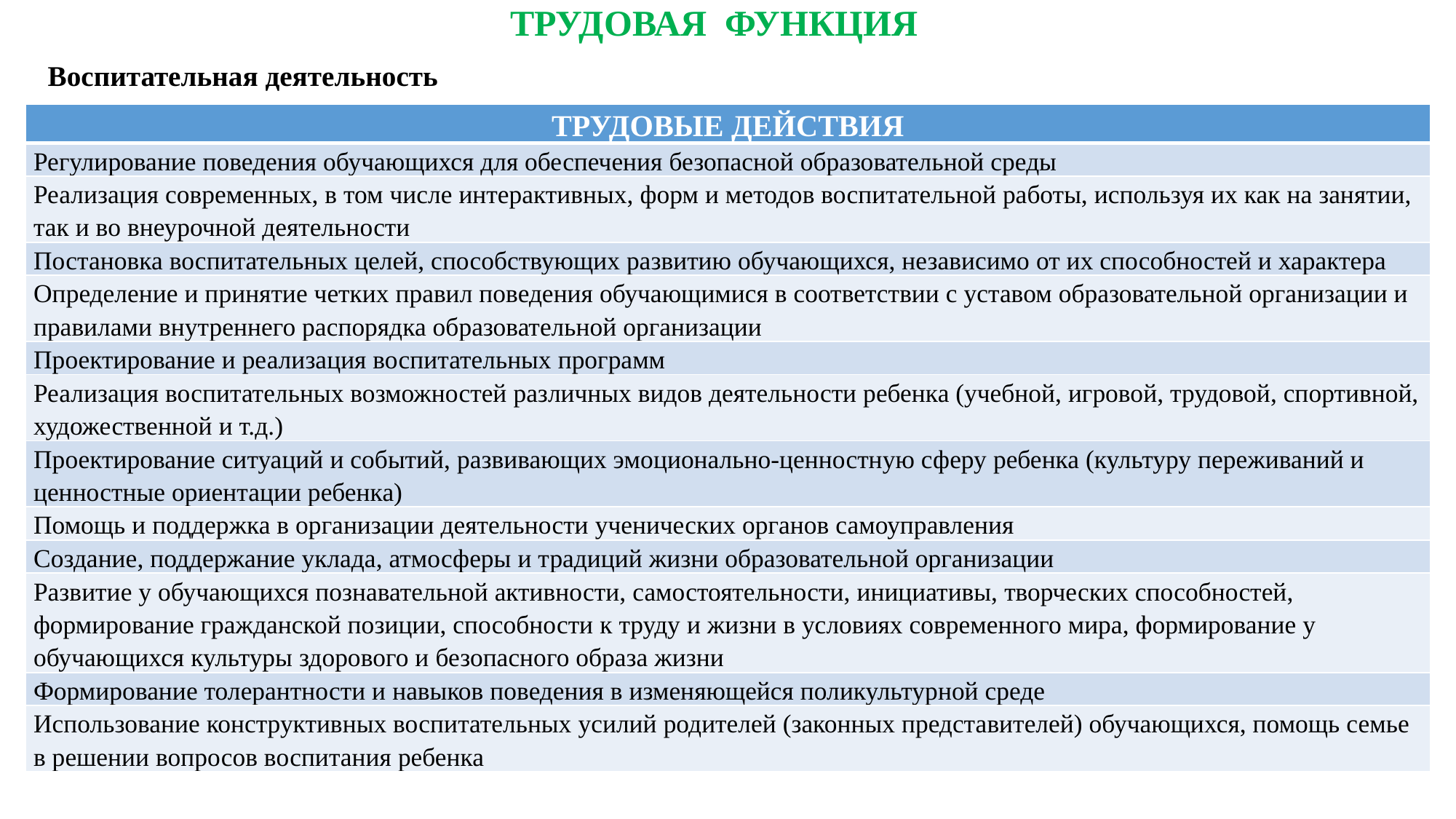

# ТРУДОВАЯ  ФУНКЦИЯ
Воспитательная деятельность
| ТРУДОВЫЕ ДЕЙСТВИЯ |
| --- |
| Регулирование поведения обучающихся для обеспечения безопасной образовательной среды |
| Реализация современных, в том числе интерактивных, форм и методов воспитательной работы, используя их как на занятии, так и во внеурочной деятельности |
| Постановка воспитательных целей, способствующих развитию обучающихся, независимо от их способностей и характера |
| Определение и принятие четких правил поведения обучающимися в соответствии с уставом образовательной организации и правилами внутреннего распорядка образовательной организации |
| Проектирование и реализация воспитательных программ |
| Реализация воспитательных возможностей различных видов деятельности ребенка (учебной, игровой, трудовой, спортивной, художественной и т.д.) |
| Проектирование ситуаций и событий, развивающих эмоционально-ценностную сферу ребенка (культуру переживаний и ценностные ориентации ребенка) |
| Помощь и поддержка в организации деятельности ученических органов самоуправления |
| Создание, поддержание уклада, атмосферы и традиций жизни образовательной организации |
| Развитие у обучающихся познавательной активности, самостоятельности, инициативы, творческих способностей, формирование гражданской позиции, способности к труду и жизни в условиях современного мира, формирование у обучающихся культуры здорового и безопасного образа жизни |
| Формирование толерантности и навыков поведения в изменяющейся поликультурной среде |
| Использование конструктивных воспитательных усилий родителей (законных представителей) обучающихся, помощь семье в решении вопросов воспитания ребенка |